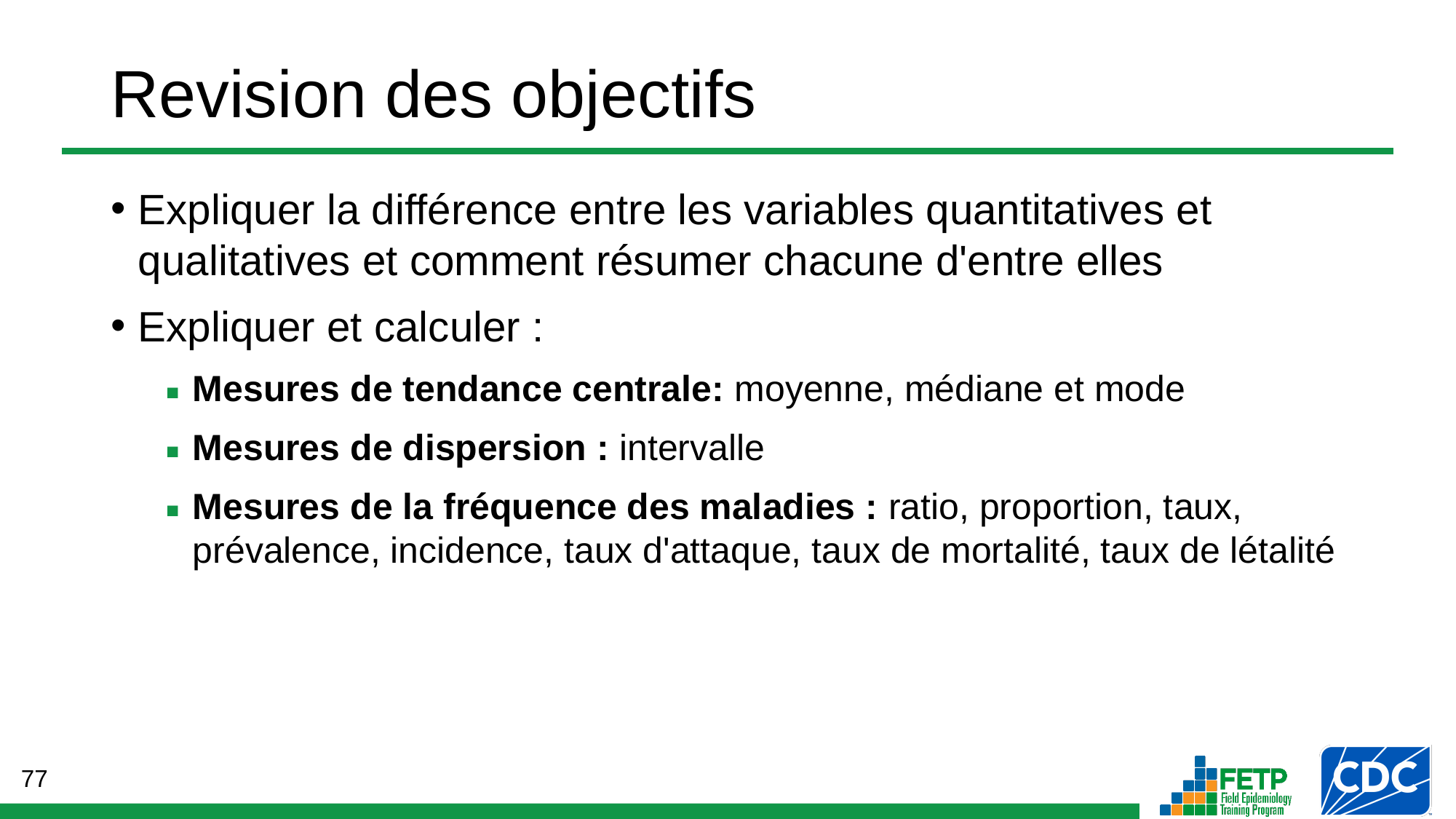

# Revision des objectifs
Expliquer la différence entre les variables quantitatives et qualitatives et comment résumer chacune d'entre elles
Expliquer et calculer :
Mesures de tendance centrale: moyenne, médiane et mode
Mesures de dispersion : intervalle
Mesures de la fréquence des maladies : ratio, proportion, taux, prévalence, incidence, taux d'attaque, taux de mortalité, taux de létalité